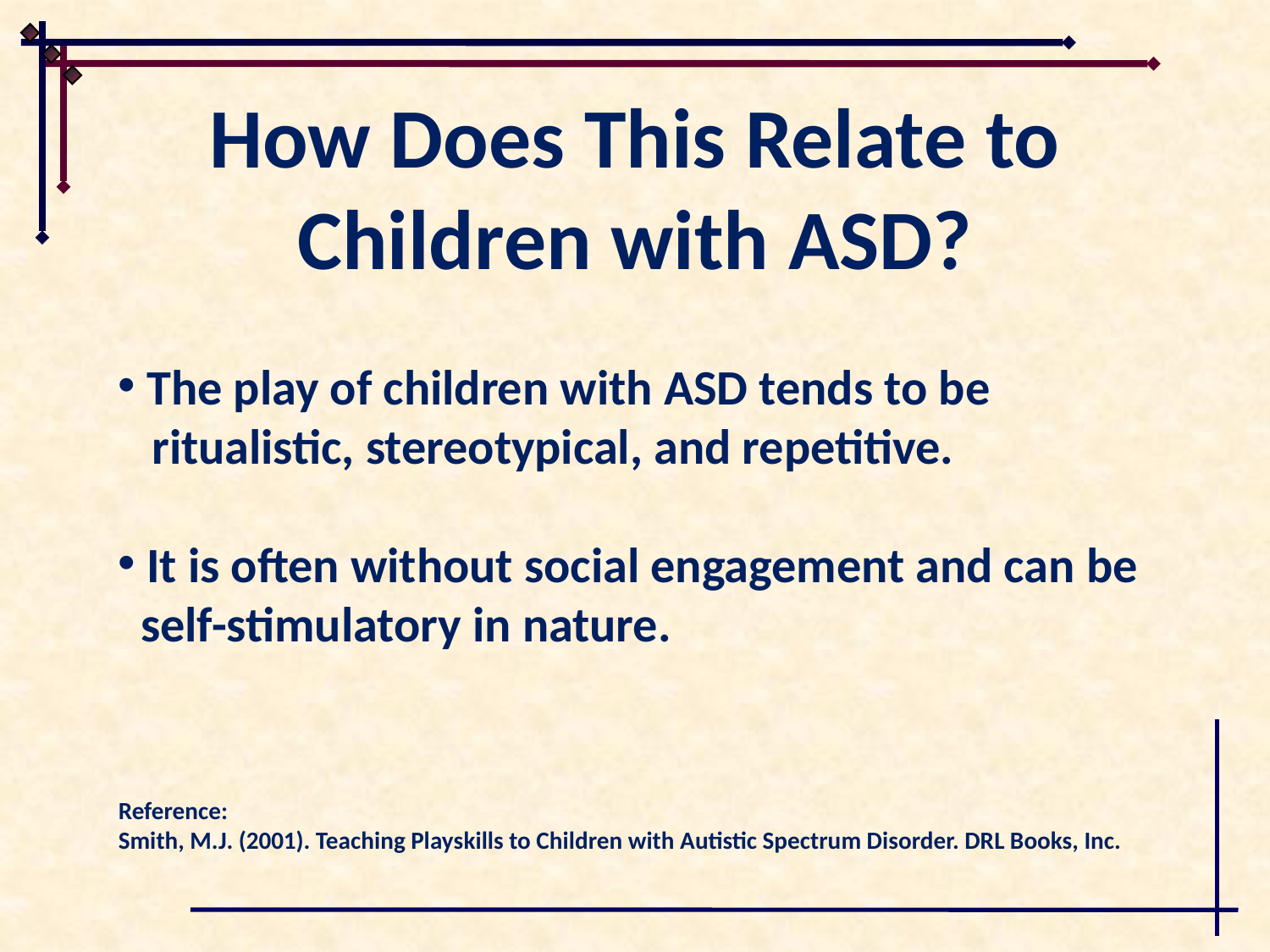

# How Does This Relate to Children with ASD?
 The play of children with ASD tends to be
   ritualistic, stereotypical, and repetitive.

 It is often without social engagement and can be
  self-stimulatory in nature.

Reference:
Smith, M.J. (2001). Teaching Playskills to Children with Autistic Spectrum Disorder. DRL Books, Inc.